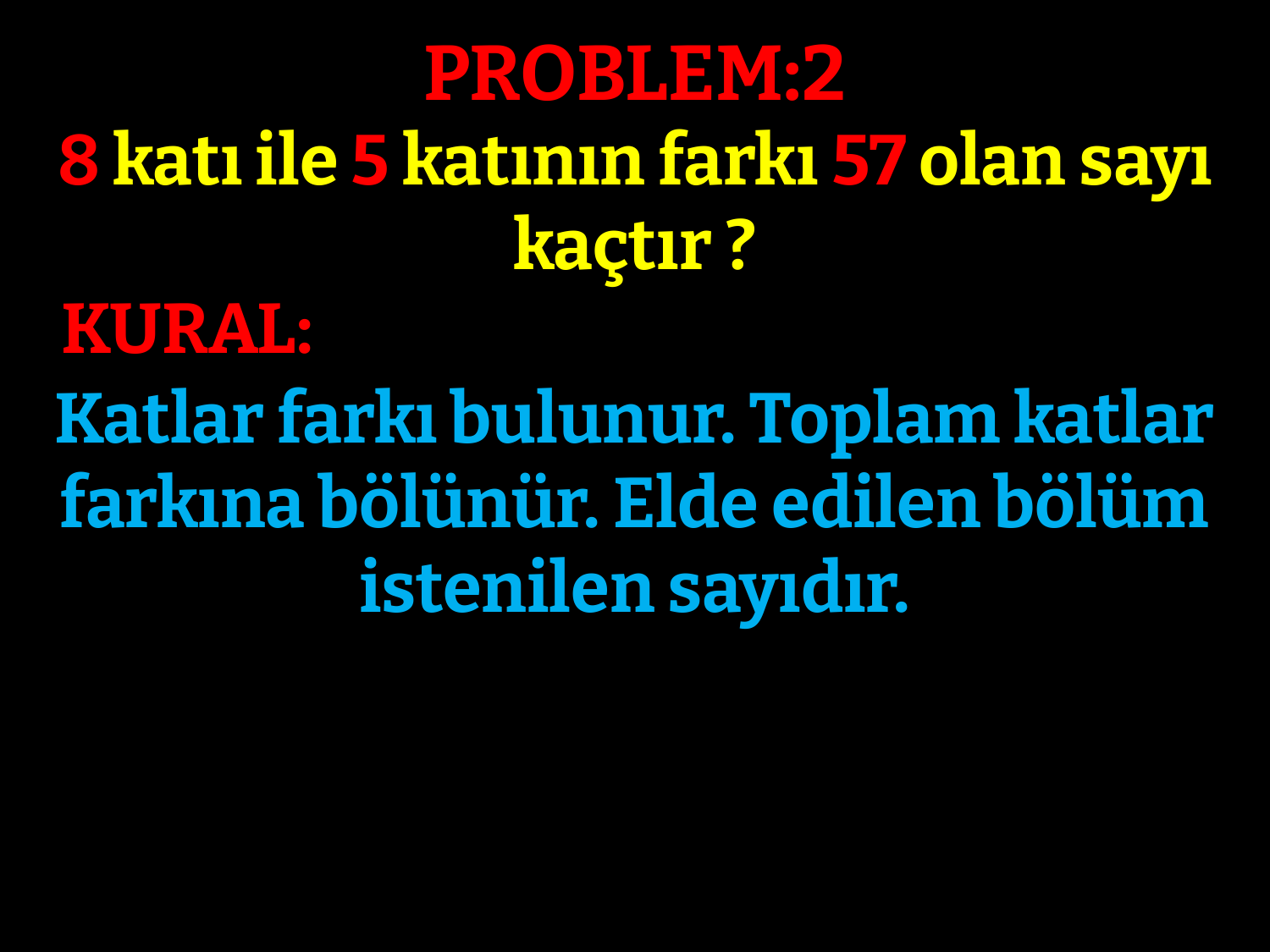

PROBLEM:2
8 katı ile 5 katının farkı 57 olan sayı kaçtır ?
KURAL:
#
Katlar farkı bulunur. Toplam katlar farkına bölünür. Elde edilen bölüm istenilen sayıdır.